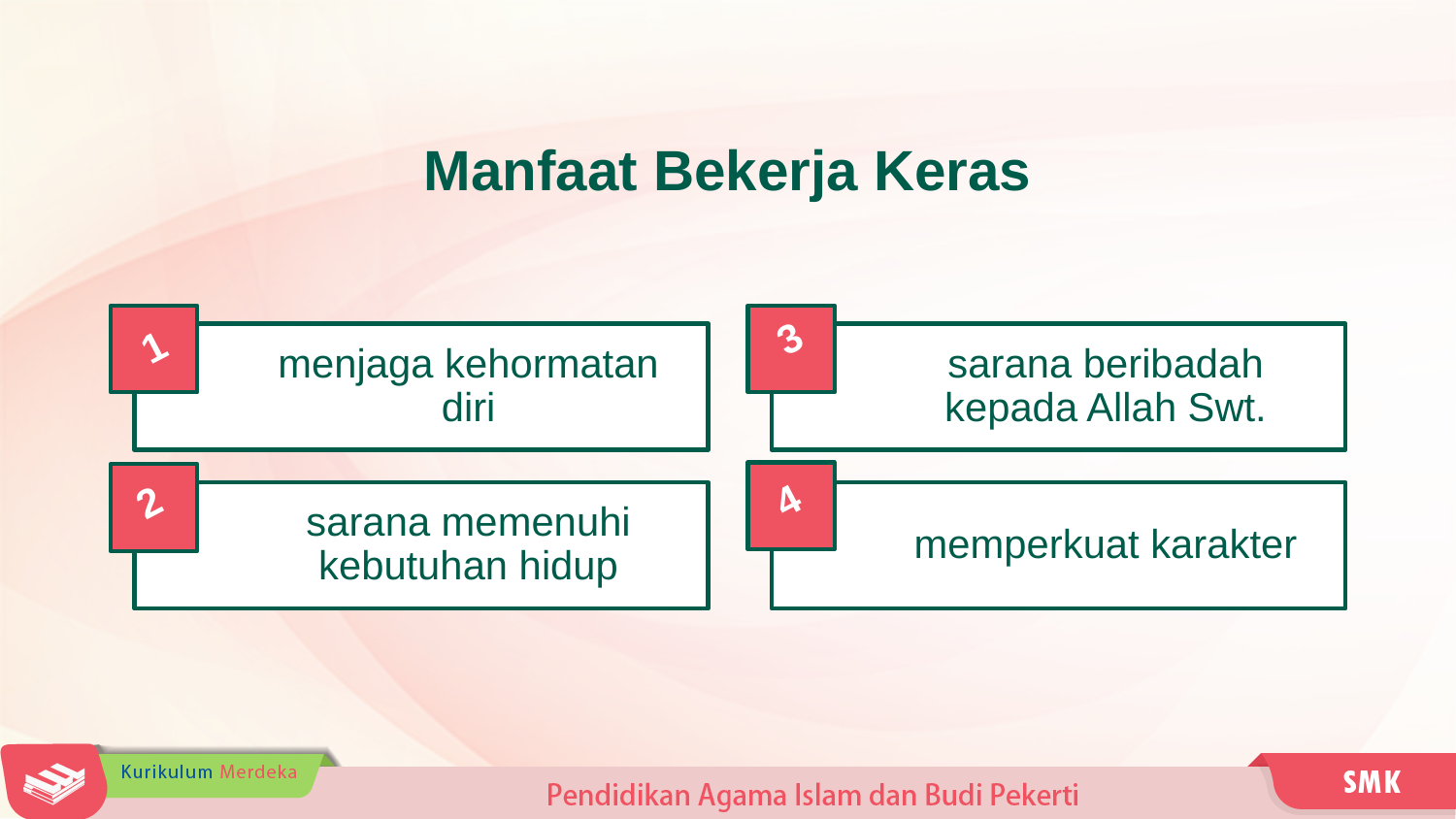

Manfaat Bekerja Keras

1
menjaga kehormatan diri

3
sarana beribadah kepada Allah Swt.

4
memperkuat karakter

2
sarana memenuhi kebutuhan hidup